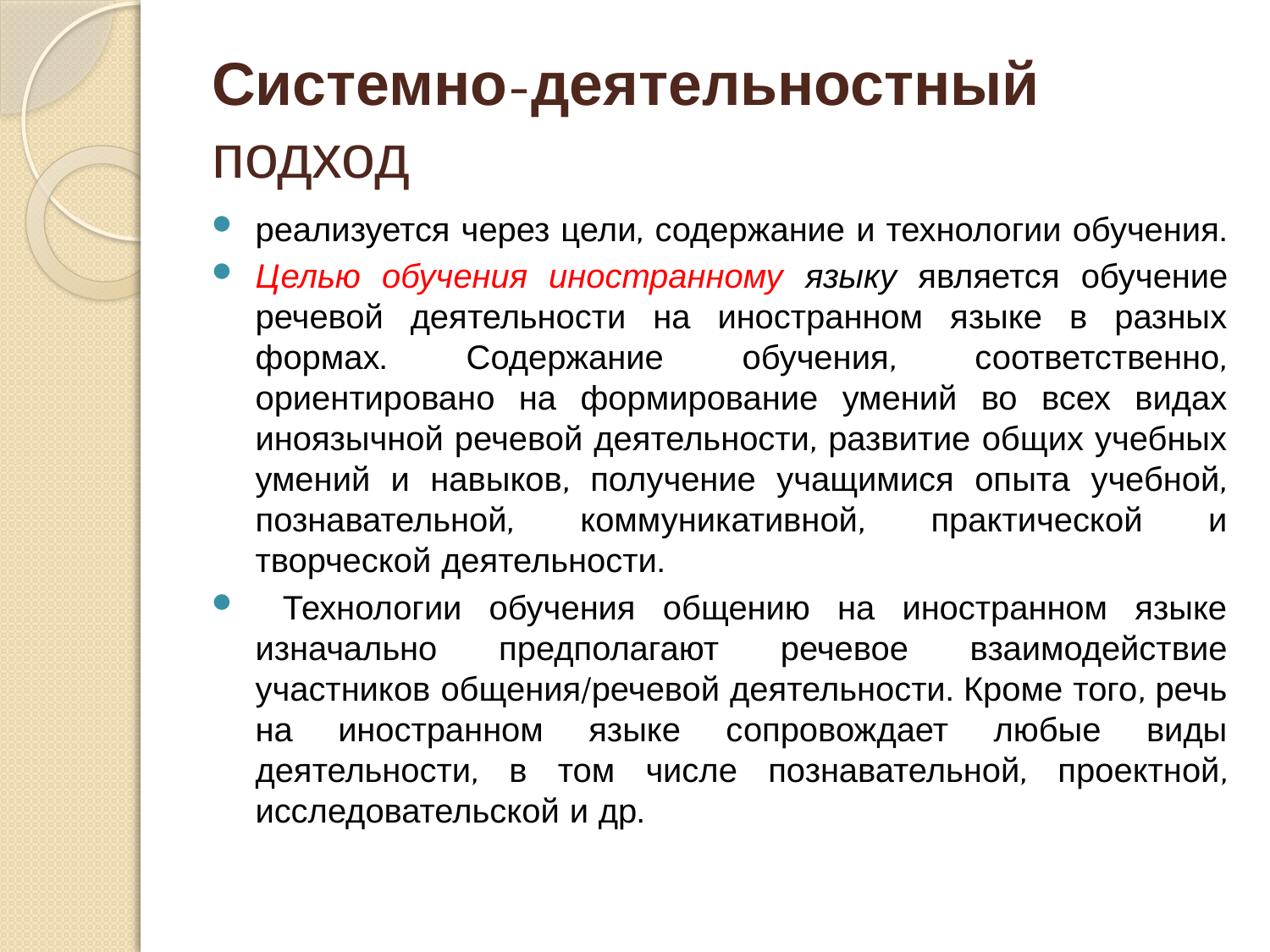

# Системно-деятельностный подход
реализуется через цели, содержание и технологии обучения.
Целью обучения иностранному языку является обучение речевой деятельности на иностранном языке в разных формах. Содержание обучения, соответственно, ориентировано на формирование умений во всех видах иноязычной речевой деятельности, развитие общих учебных умений и навыков, получение учащимися опыта учебной, познавательной, коммуникативной, практической и творческой деятельности.
 Технологии обучения общению на иностранном языке изначально предполагают речевое взаимодействие участников общения/речевой деятельности. Кроме того, речь на иностранном языке сопровождает любые виды деятельности, в том числе познавательной, проектной, исследовательской и др.